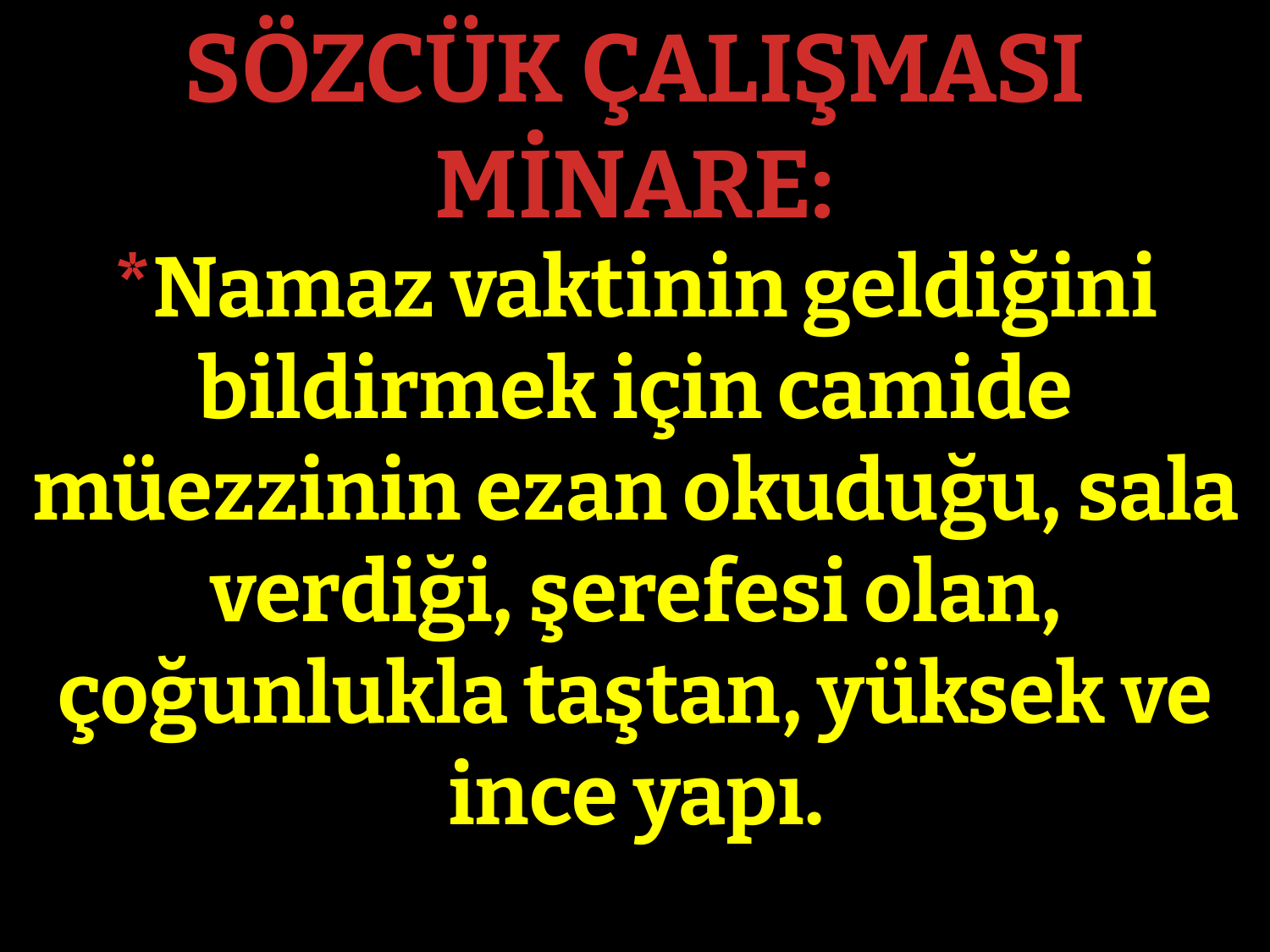

SÖZCÜK ÇALIŞMASI
MİNARE:
*Namaz vaktinin geldiğini bildirmek için camide müezzinin ezan okuduğu, sala verdiği, şerefesi olan, çoğunlukla taştan, yüksek ve ince yapı.